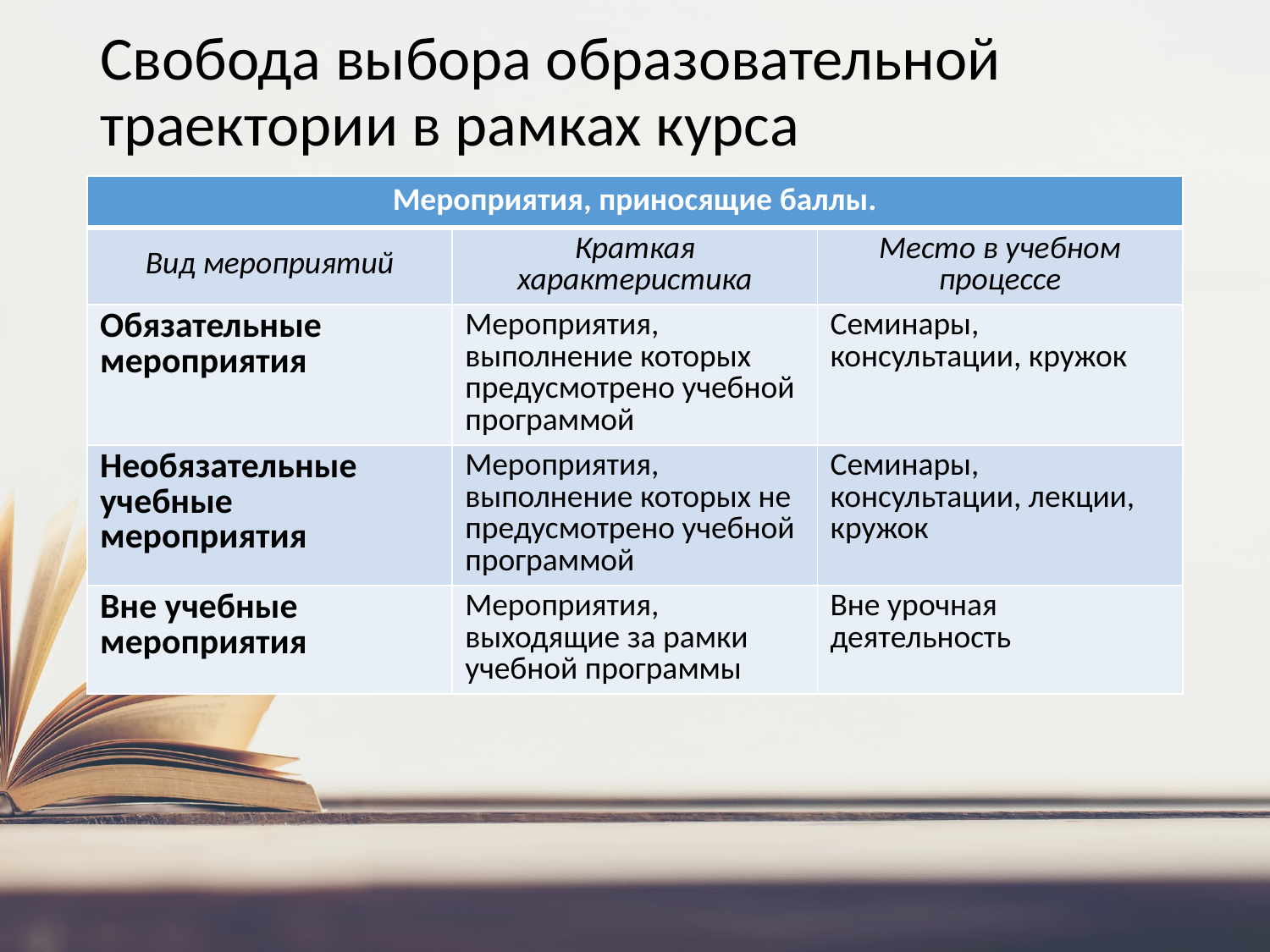

# Свобода выбора образовательной траектории в рамках курса
| Мероприятия, приносящие баллы. |  |  |
| --- | --- | --- |
| Вид мероприятий | Краткая характеристика | Место в учебном процессе |
| Обязательные мероприятия | Мероприятия, выполнение которых предусмотрено учебной программой | Семинары, консультации, кружок |
| Необязательные учебные мероприятия | Мероприятия, выполнение которых не предусмотрено учебной программой | Семинары, консультации, лекции, кружок |
| Вне учебные мероприятия | Мероприятия, выходящие за рамки учебной программы | Вне урочная деятельность |